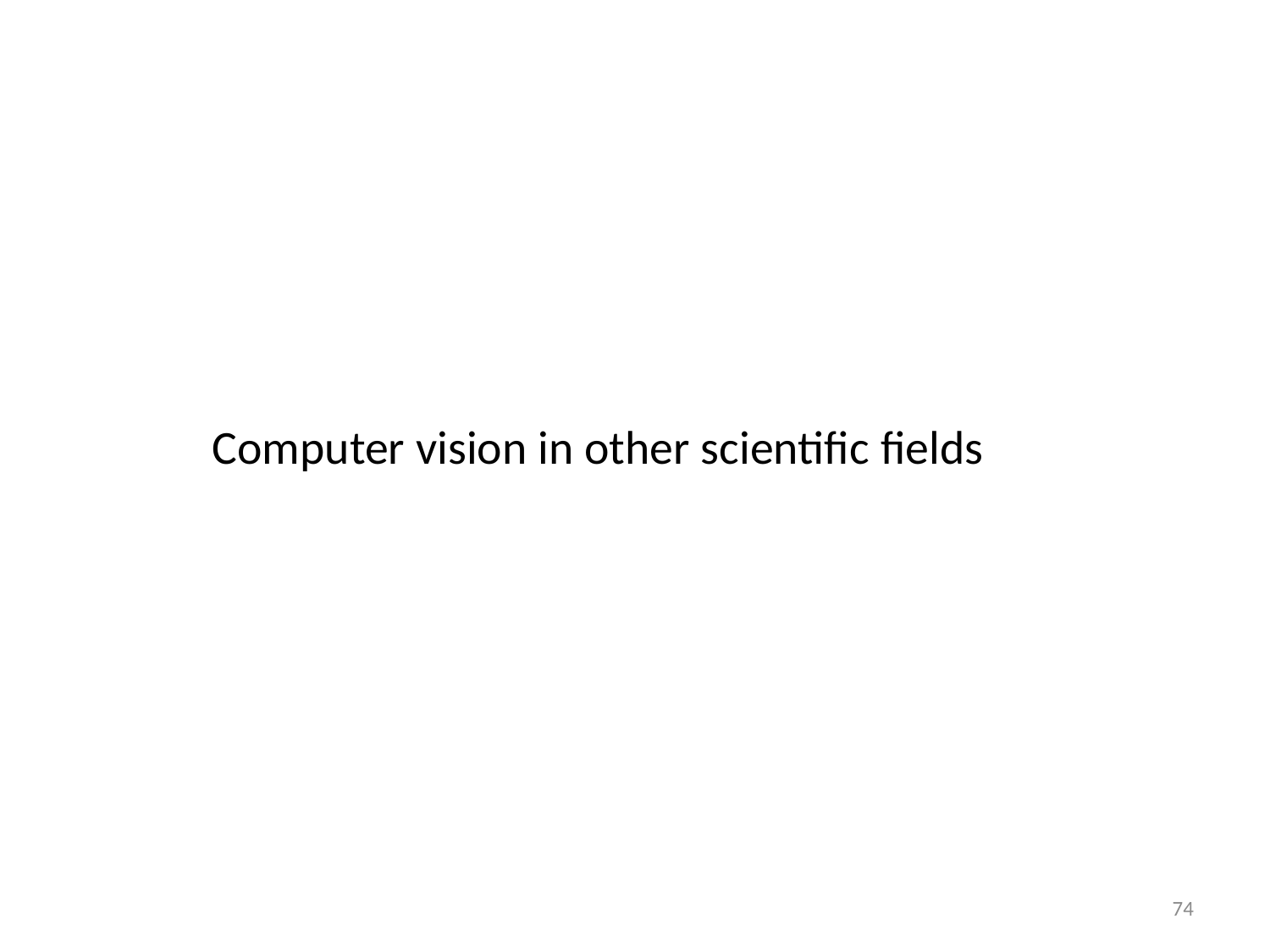

# Computer vision in other scientific fields
74